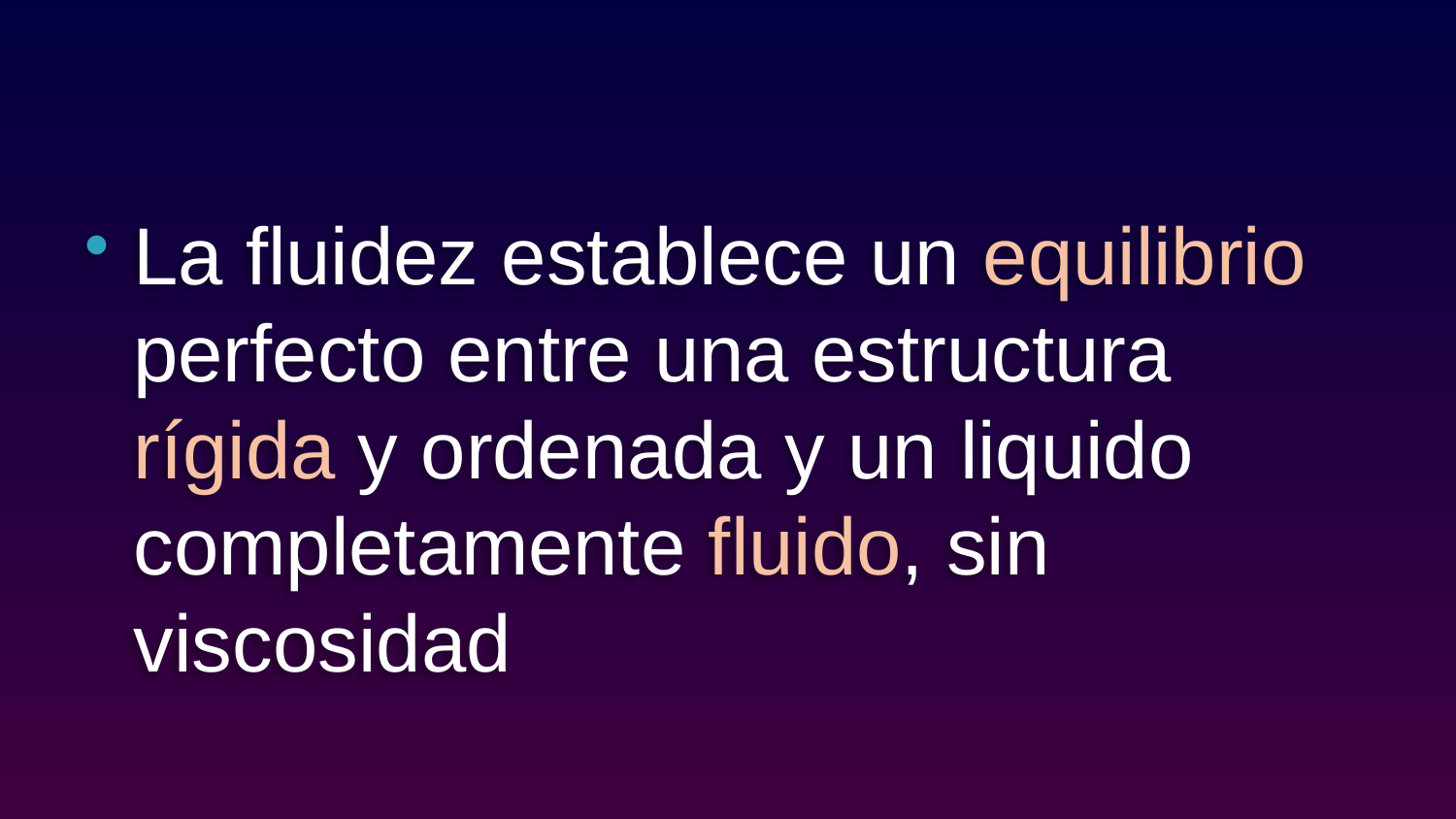

#
La fluidez establece un equilibrio perfecto entre una estructura rígida y ordenada y un liquido completamente fluido, sin viscosidad